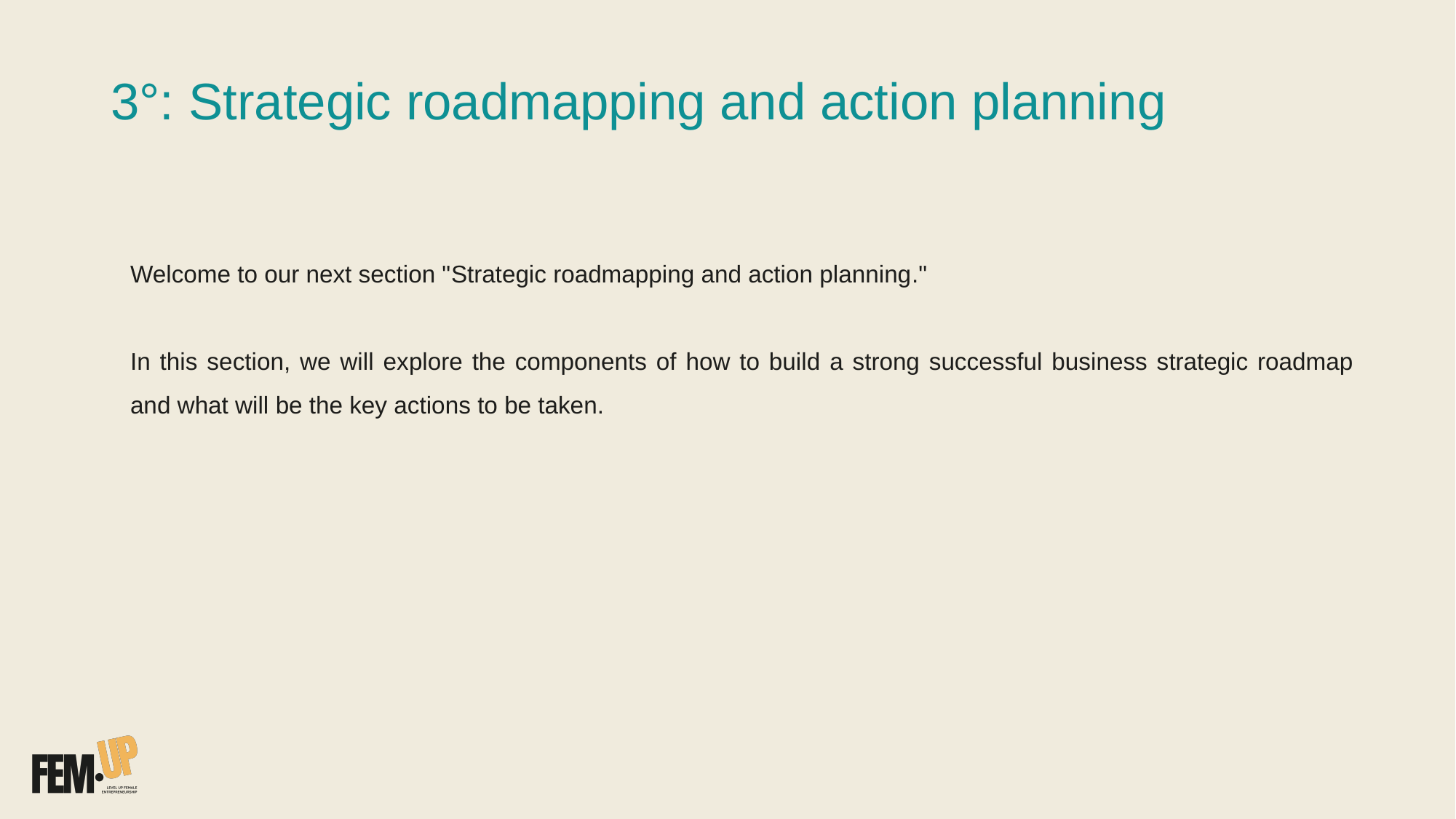

# 3°: Strategic roadmapping and action planning
Welcome to our next section "Strategic roadmapping and action planning."

In this section, we will explore the components of how to build a strong successful business strategic roadmap and what will be the key actions to be taken.